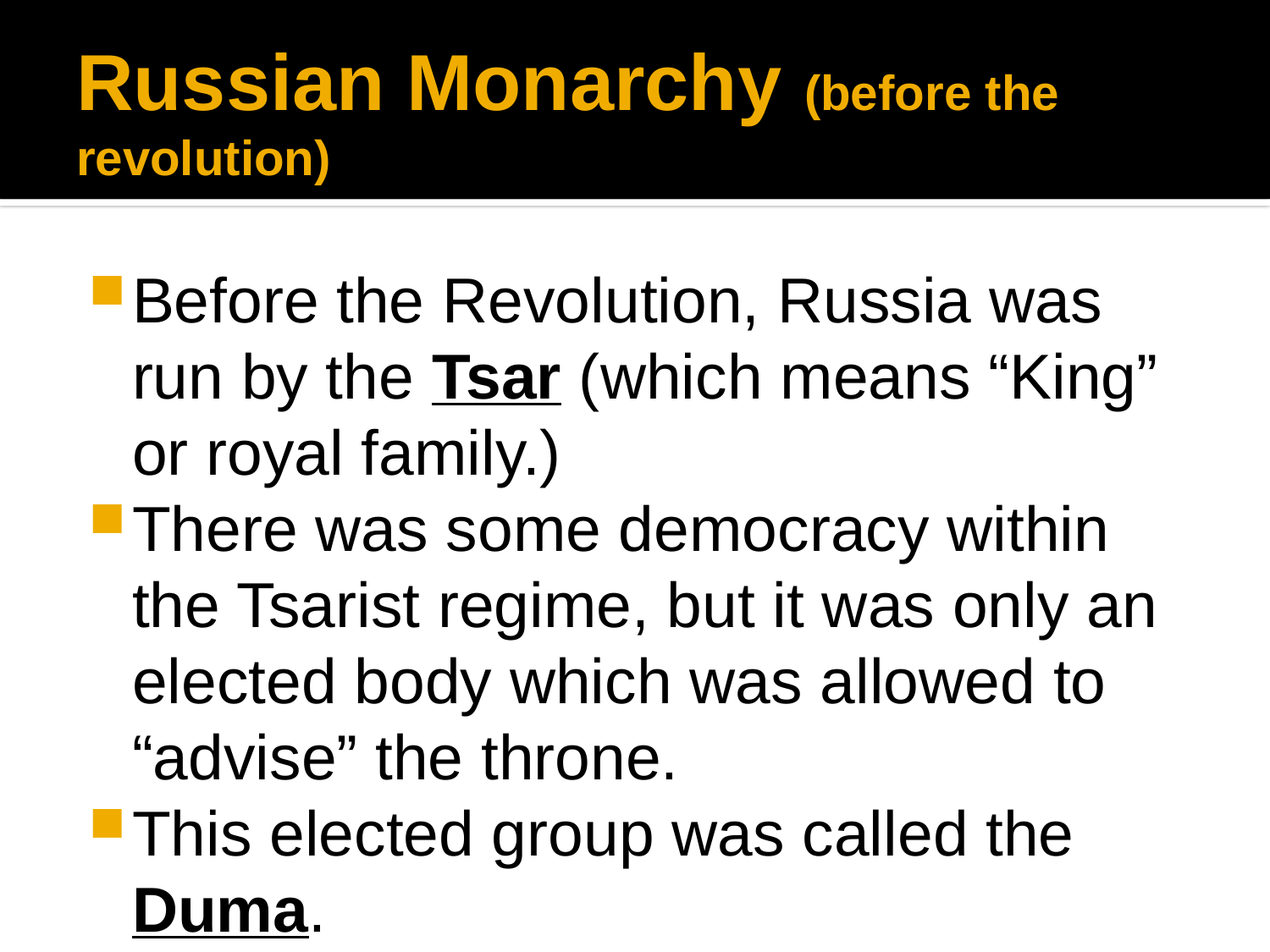

# Russian Monarchy (before the revolution)
Before the Revolution, Russia was run by the Tsar (which means “King” or royal family.)
There was some democracy within the Tsarist regime, but it was only an elected body which was allowed to “advise” the throne.
This elected group was called the Duma.